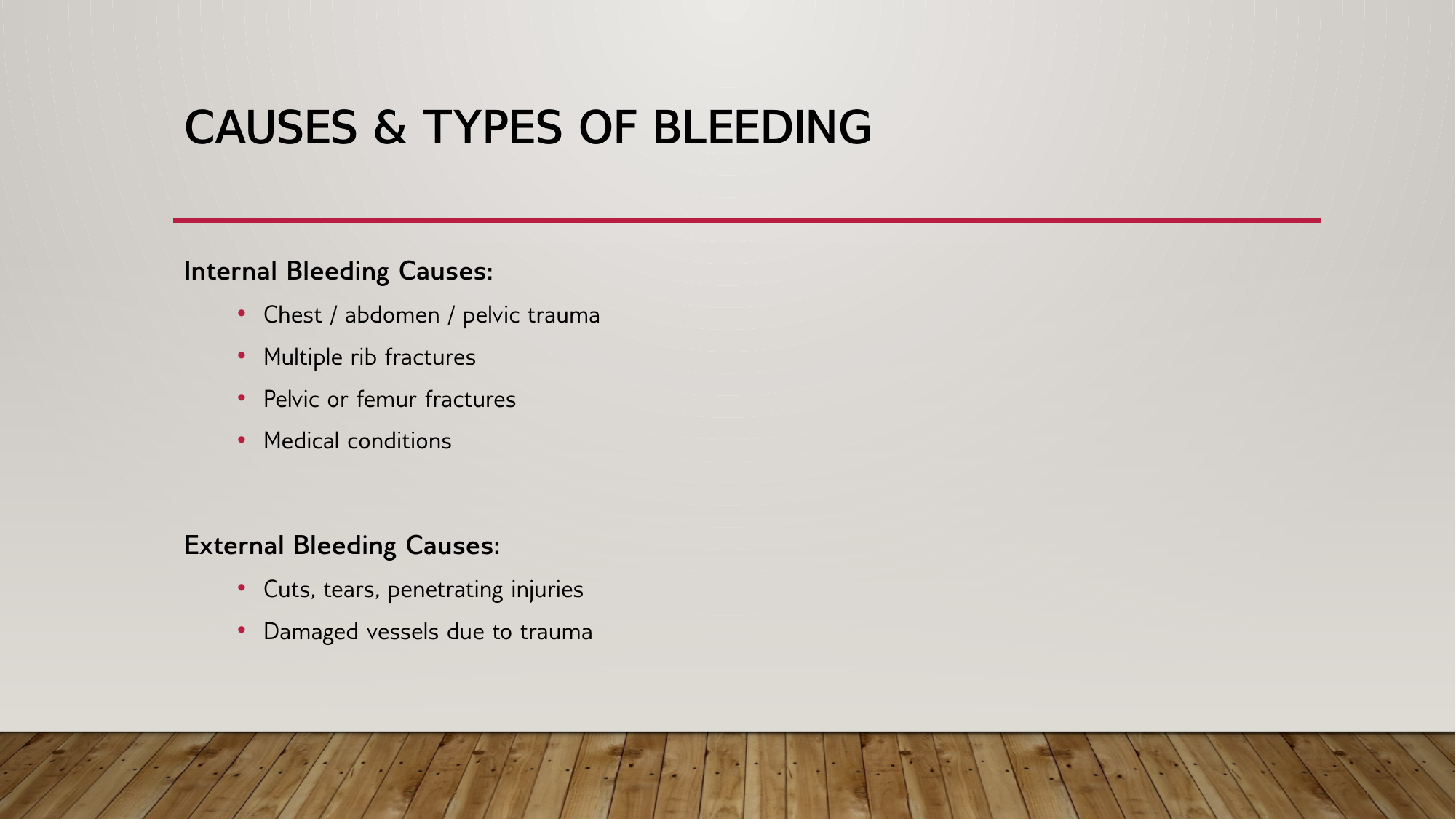

# Causes & Types of Bleeding
Internal Bleeding Causes:
Chest / abdomen / pelvic trauma
Multiple rib fractures
Pelvic or femur fractures
Medical conditions

External Bleeding Causes:
Cuts, tears, penetrating injuries
Damaged vessels due to trauma